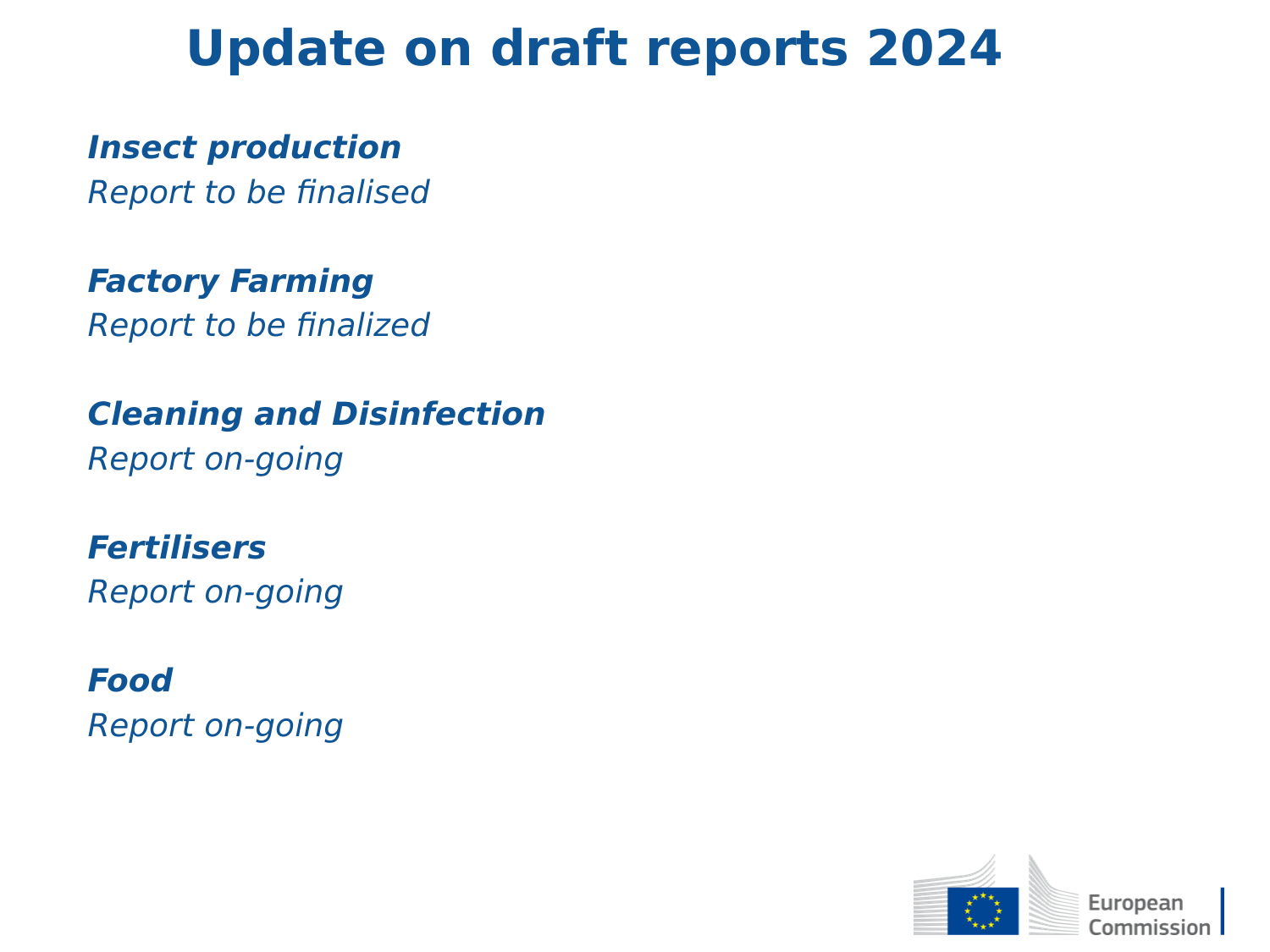

# Update on draft reports 2024

Insect production
Report to be finalised

Factory Farming
Report to be finalized

Cleaning and Disinfection
Report on-going

Fertilisers
Report on-going

Food
Report on-going